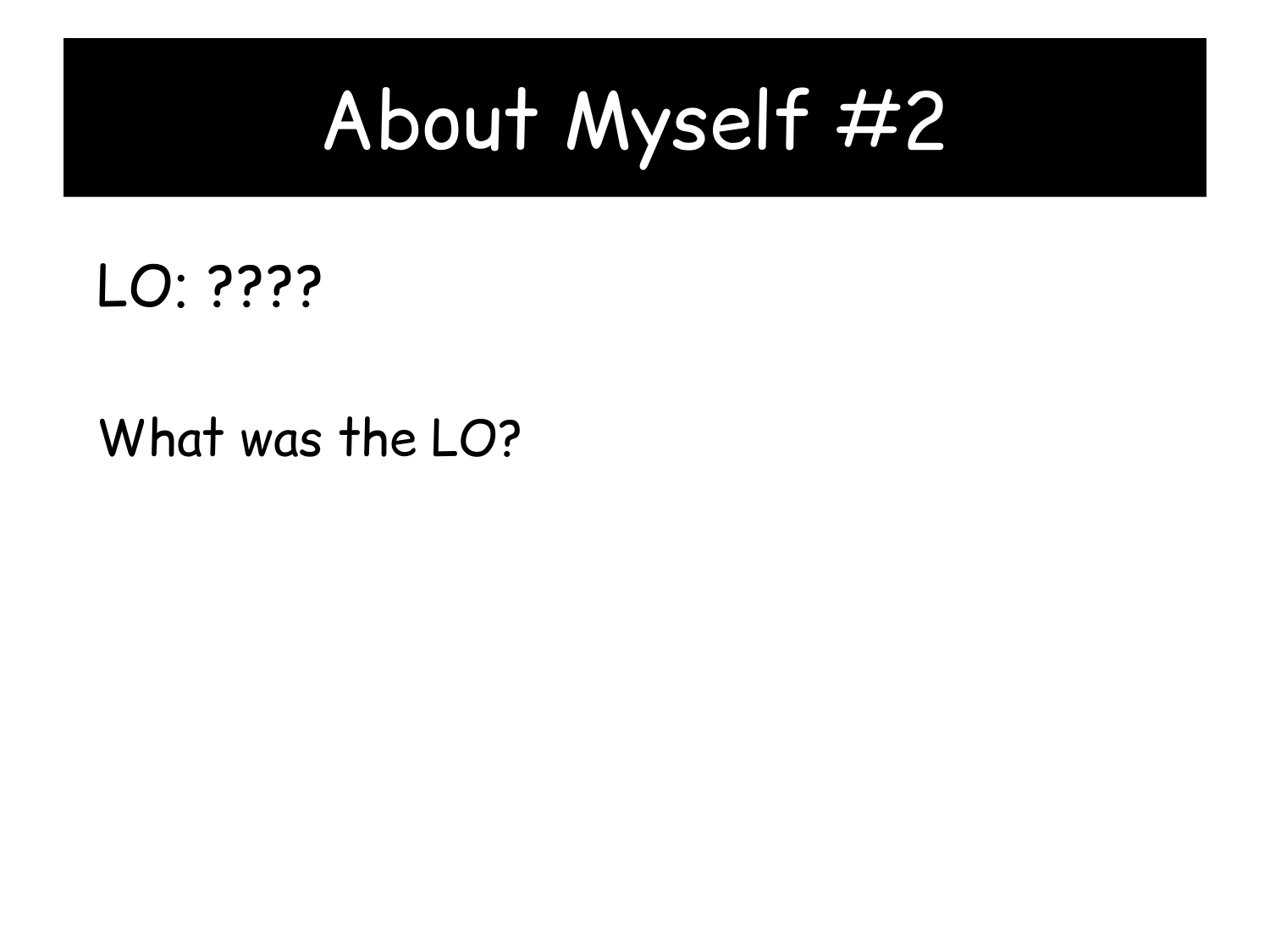

# About Myself #2
LO: ????

LO: ????

What was the LO?